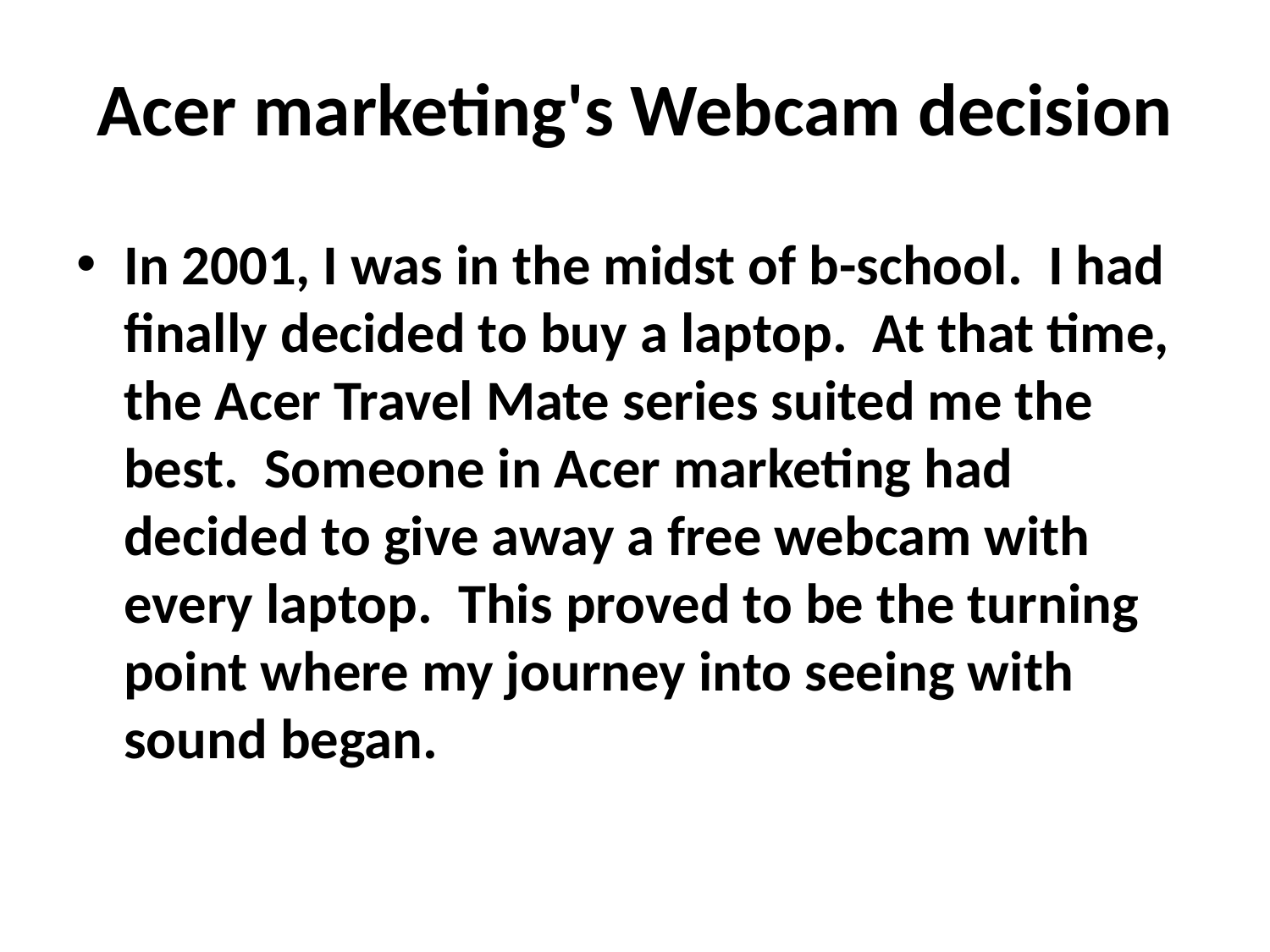

# Acer marketing's Webcam decision
In 2001, I was in the midst of b-school.  I had finally decided to buy a laptop.  At that time, the Acer Travel Mate series suited me the best.  Someone in Acer marketing had decided to give away a free webcam with every laptop.  This proved to be the turning point where my journey into seeing with sound began.